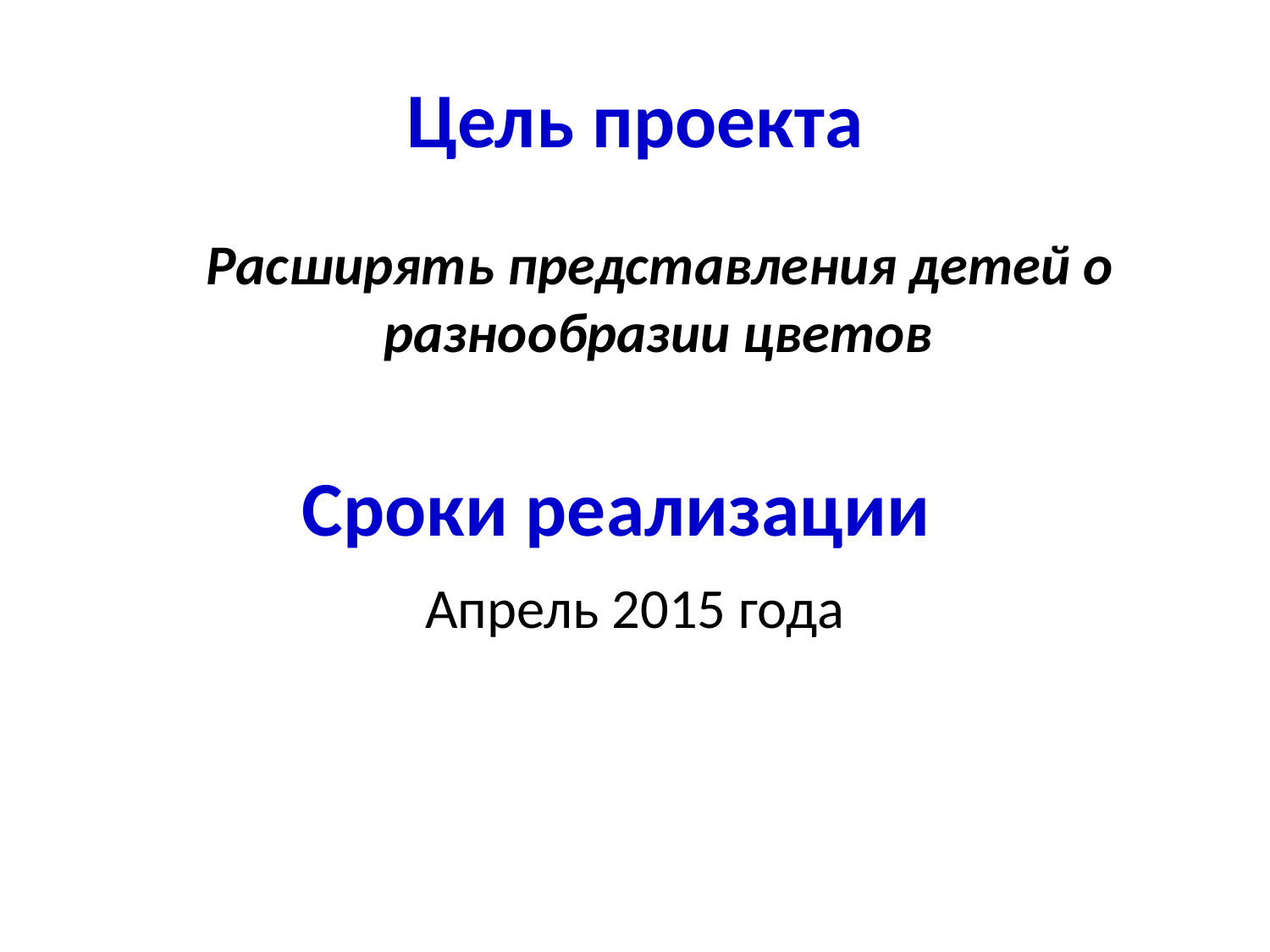

# Цель проекта
    Расширять представления детей о разнообразии цветов
Сроки реализации
Апрель 2015 года